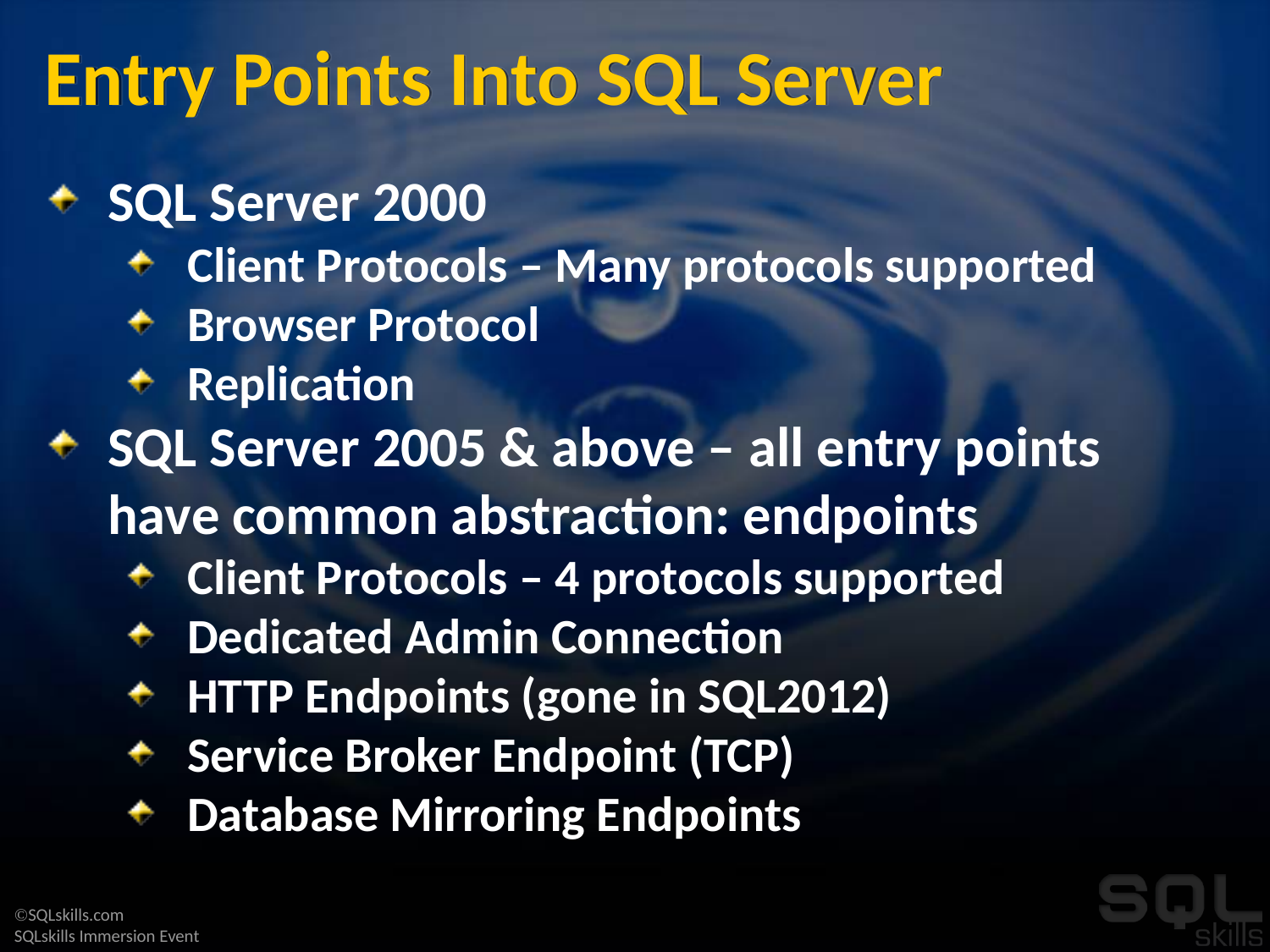

# Entry Points Into SQL Server
SQL Server 2000
Client Protocols – Many protocols supported
Browser Protocol
Replication
SQL Server 2005 & above – all entry points have common abstraction: endpoints
Client Protocols – 4 protocols supported
Dedicated Admin Connection
HTTP Endpoints (gone in SQL2012)
Service Broker Endpoint (TCP)
Database Mirroring Endpoints